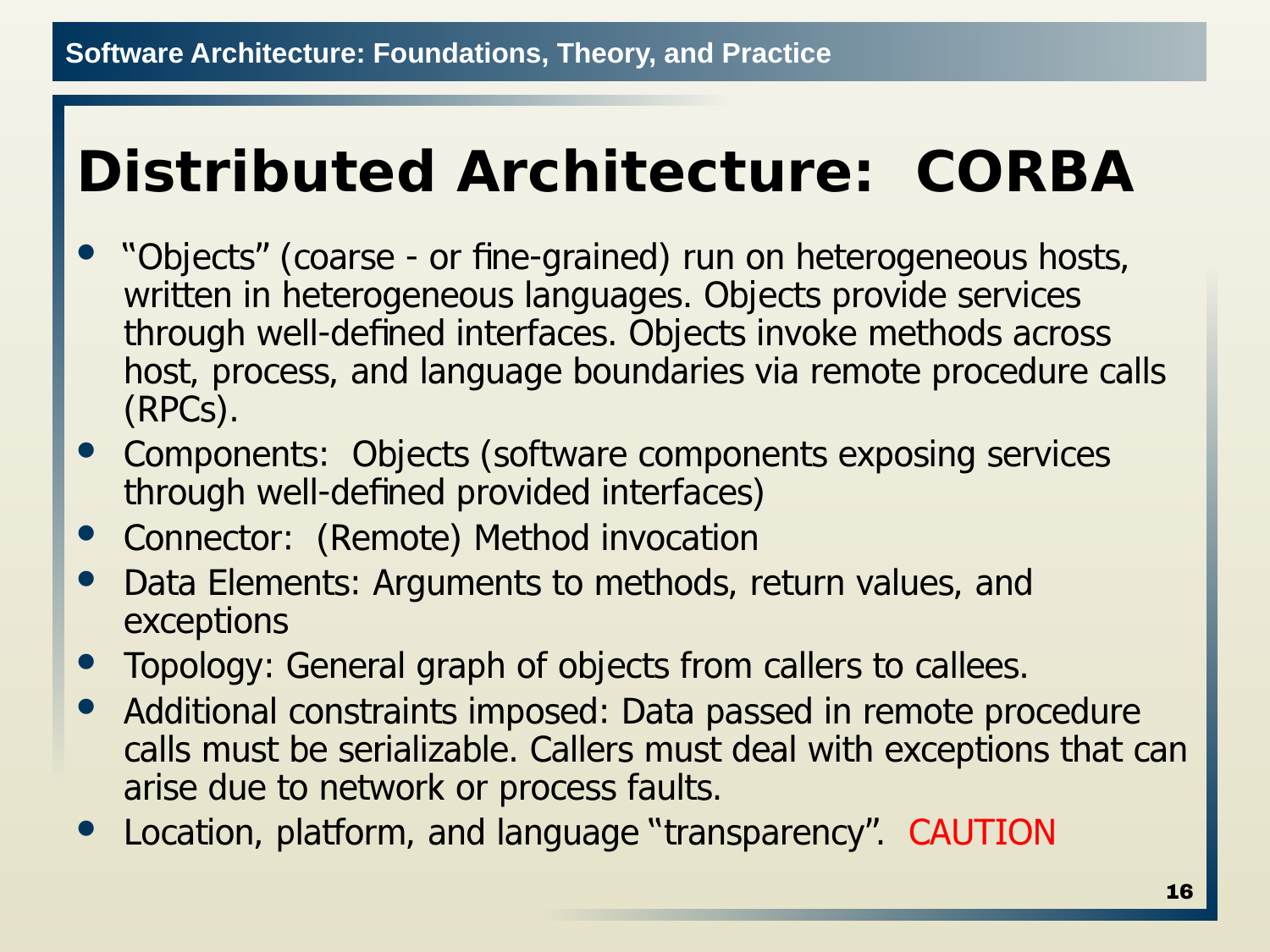

# Distributed Architecture:  CORBA
“Objects” (coarse - or fine-grained) run on heterogeneous hosts, written in heterogeneous languages. Objects provide services through well-defined interfaces. Objects invoke methods across host, process, and language boundaries via remote procedure calls (RPCs).
Components:  Objects (software components exposing services through well-defined provided interfaces)
Connector:  (Remote) Method invocation
Data Elements: Arguments to methods, return values, and exceptions
Topology: General graph of objects from callers to callees.
Additional constraints imposed: Data passed in remote procedure calls must be serializable. Callers must deal with exceptions that can arise due to network or process faults.
Location, platform, and language “transparency”.  CAUTION
16